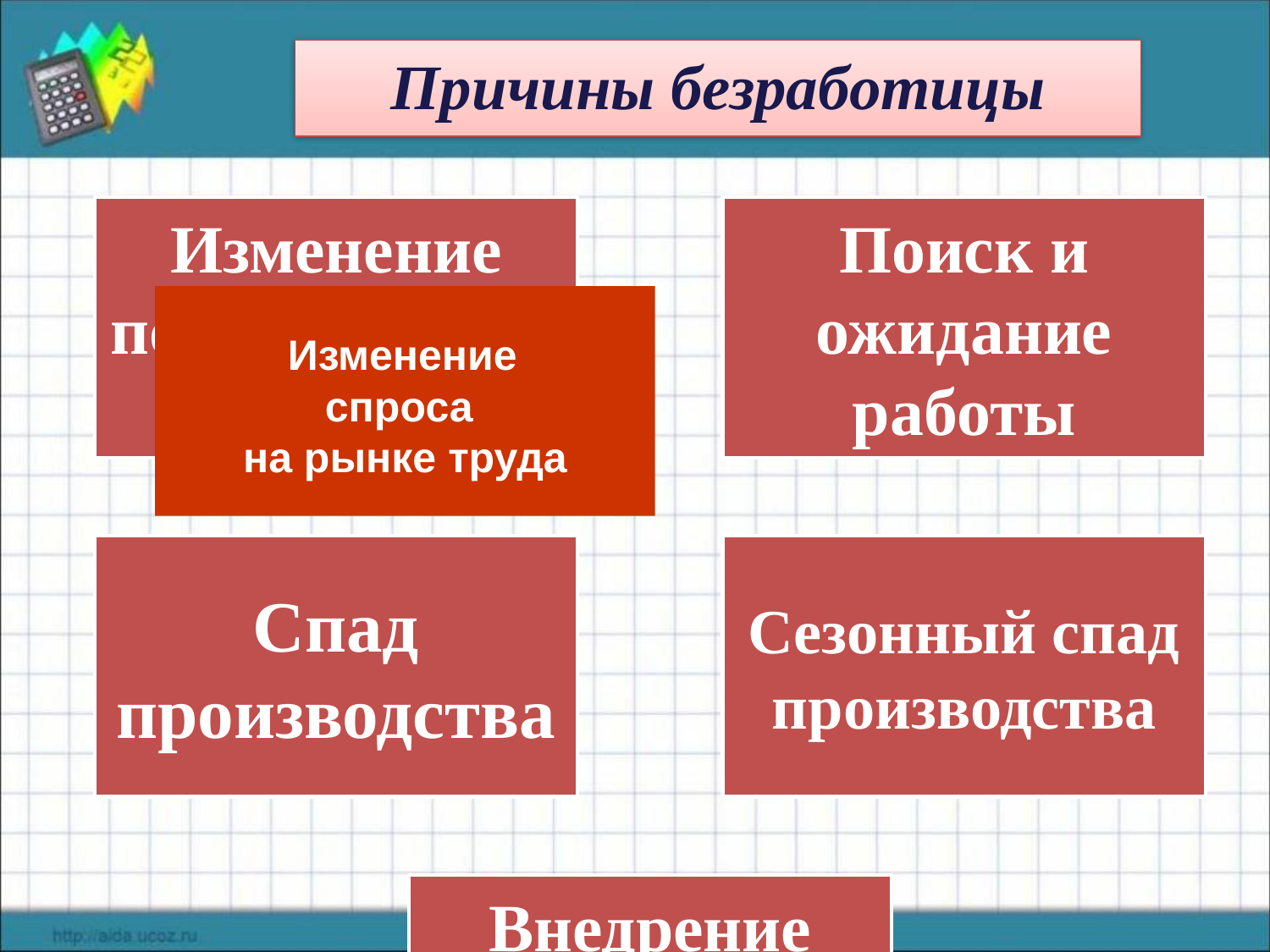

Причины безработицы
Поиск и ожидание работы
Спад производства
Сезонный спад производства

                Изменение
спроса
на рынке труда